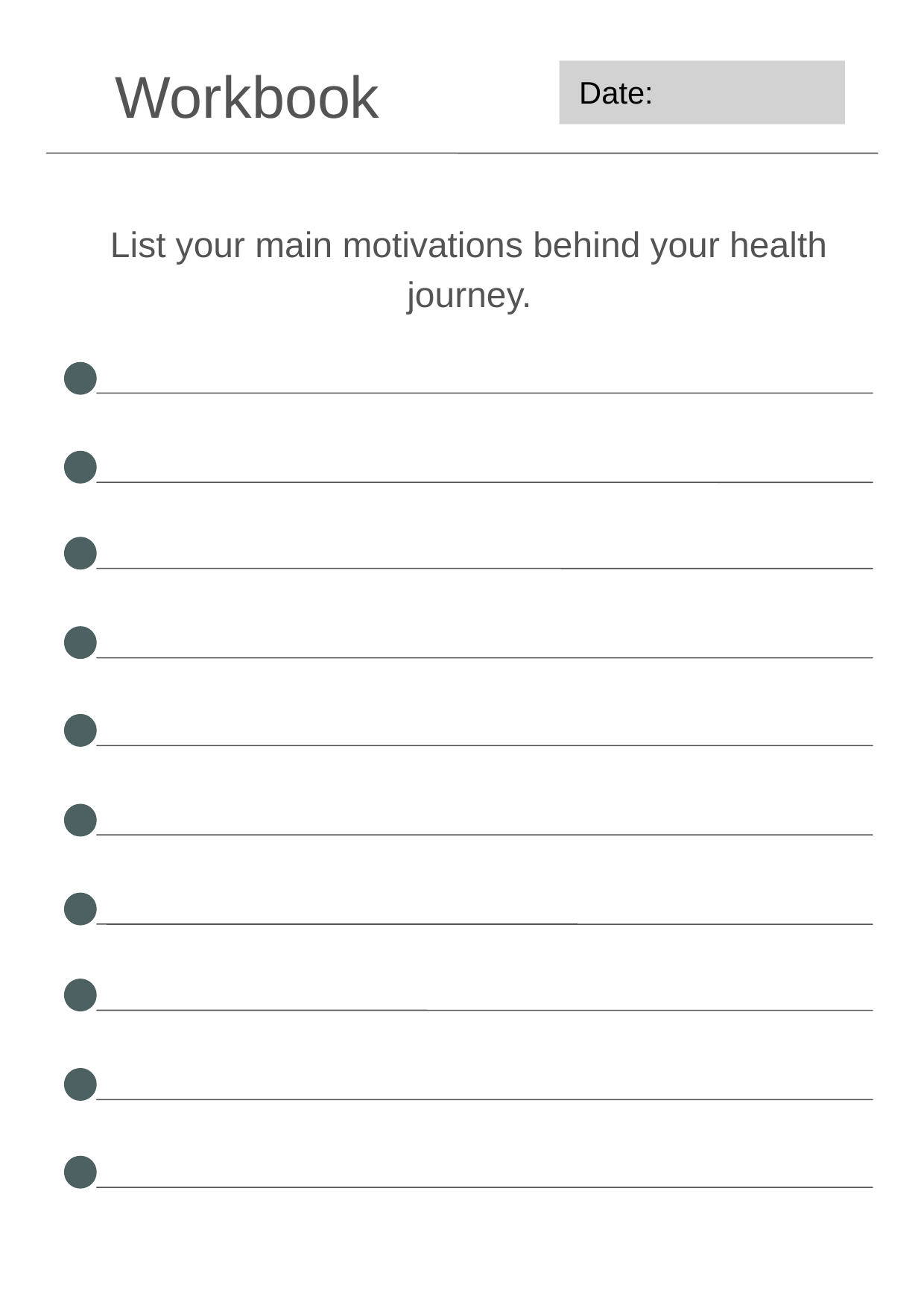

Workbook

Date:

List your main motivations behind your health journey.